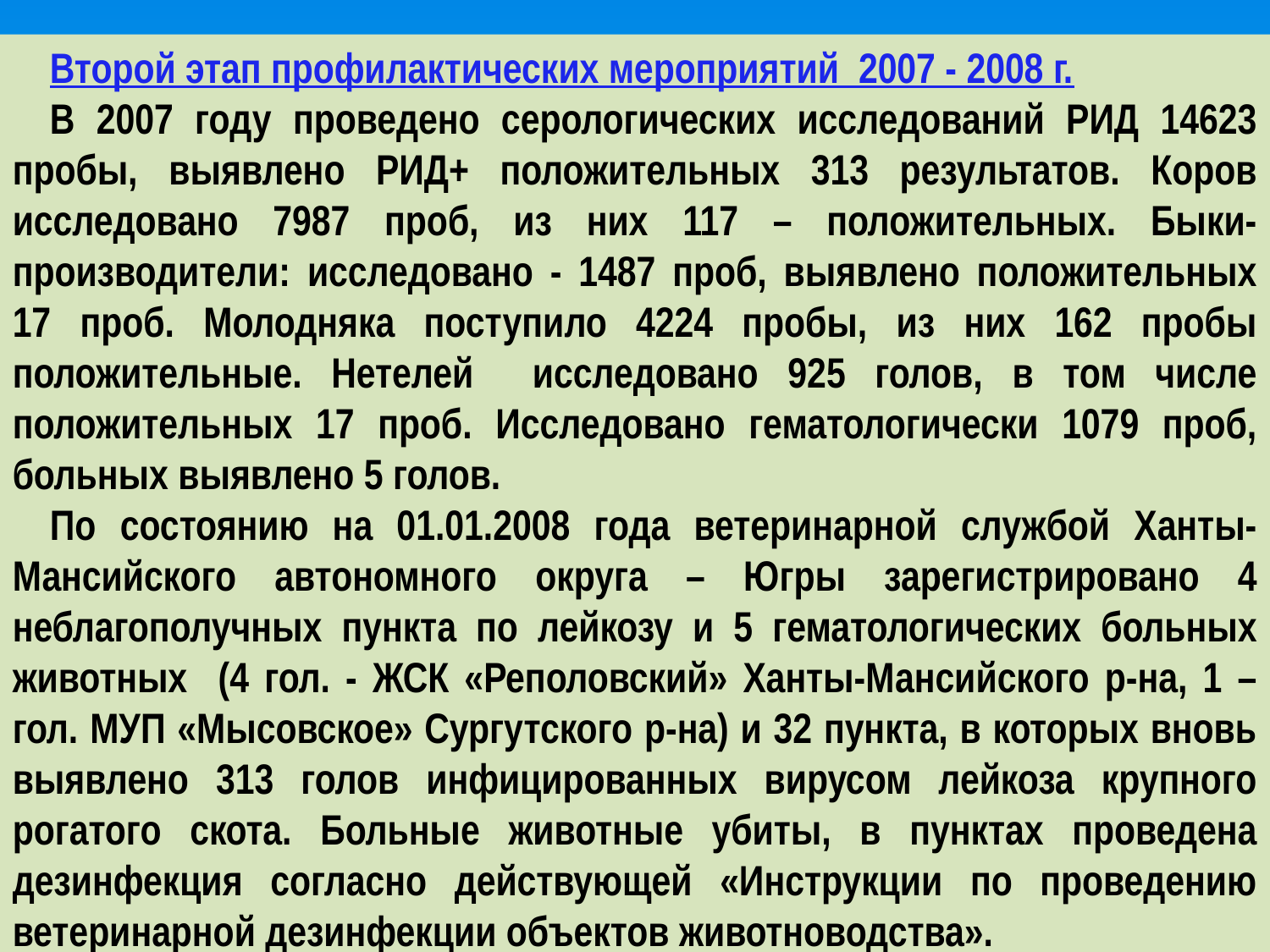

Второй этап профилактических мероприятий  2007 - 2008 г.
В 2007 году проведено серологических исследований РИД 14623 пробы, выявлено РИД+ положительных 313 результатов. Коров исследовано 7987 проб, из них 117 – положительных. Быки-производители: исследовано - 1487 проб, выявлено положительных 17 проб. Молодняка поступило 4224 пробы, из них 162 пробы положительные. Нетелей  исследовано 925 голов, в том числе положительных 17 проб. Исследовано гематологически 1079 проб, больных выявлено 5 голов.
По состоянию на 01.01.2008 года ветеринарной службой Ханты-Мансийского автономного округа – Югры зарегистрировано 4 неблагополучных пункта по лейкозу и 5 гематологических больных животных  (4 гол. - ЖСК «Реполовский» Ханты-Мансийского р-на, 1 – гол. МУП «Мысовское» Сургутского р-на) и 32 пункта, в которых вновь выявлено 313 голов инфицированных вирусом лейкоза крупного рогатого скота. Больные животные убиты, в пунктах проведена дезинфекция согласно действующей «Инструкции по проведению ветеринарной дезинфекции объектов животноводства».